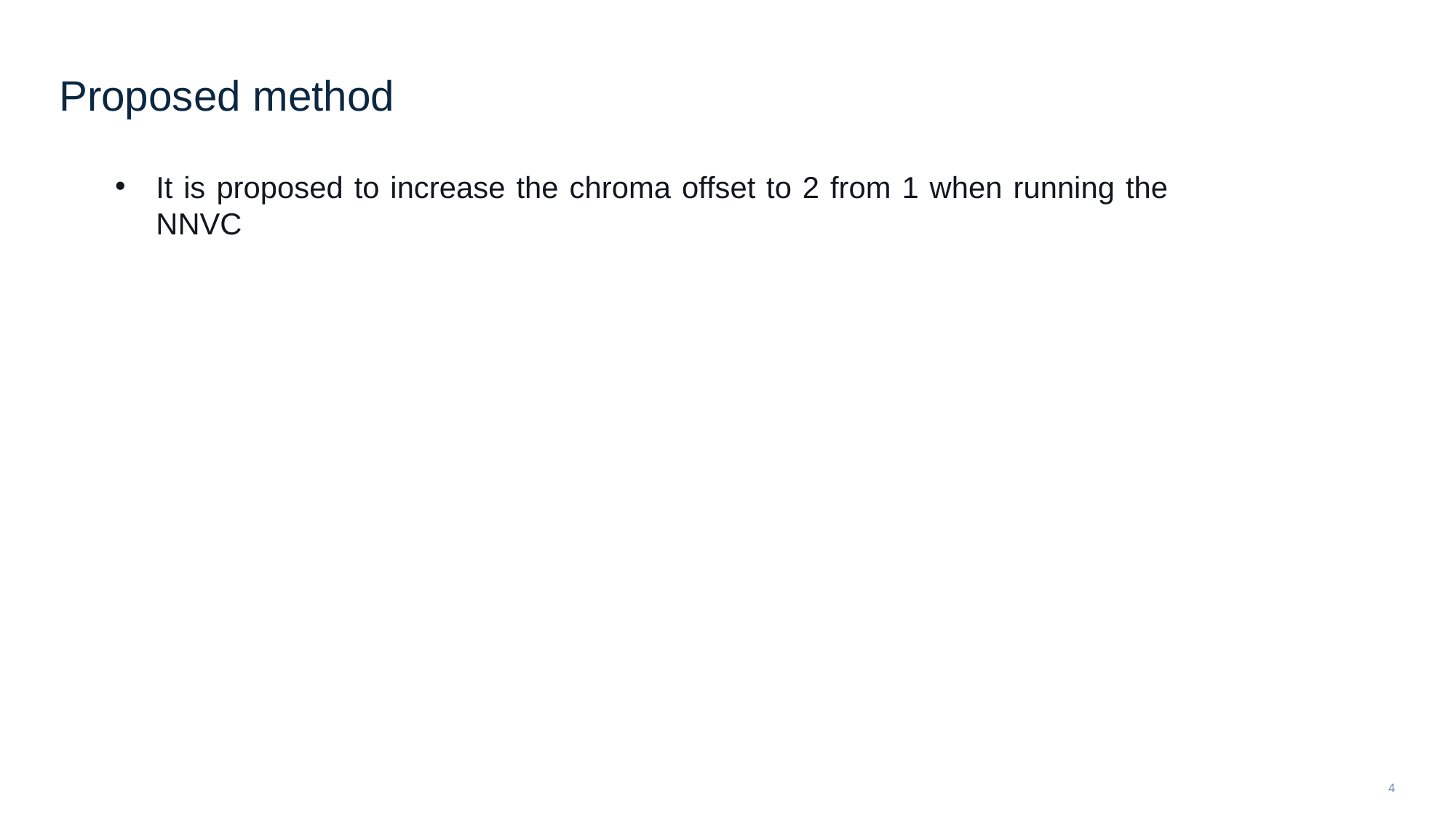

# Proposed method
It is proposed to increase the chroma offset to 2 from 1 when running the NNVC